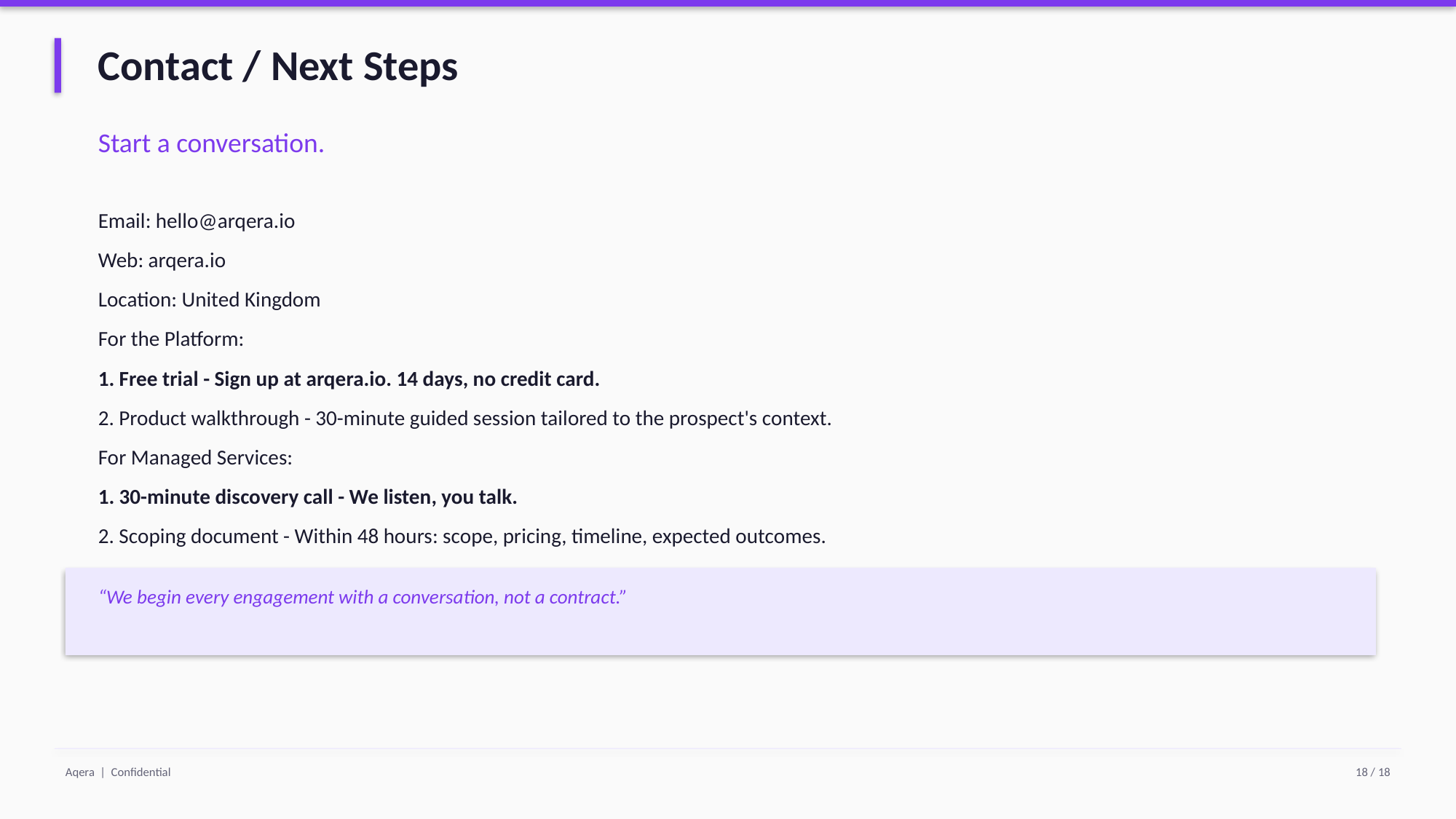

Contact / Next Steps

Start a conversation.
Email: hello@arqera.io
Web: arqera.io
Location: United Kingdom
For the Platform:
1. Free trial - Sign up at arqera.io. 14 days, no credit card.
2. Product walkthrough - 30-minute guided session tailored to the prospect's context.
For Managed Services:
1. 30-minute discovery call - We listen, you talk.
2. Scoping document - Within 48 hours: scope, pricing, timeline, expected outcomes.
3. Pod kickoff - Delivery begins within 1--2 weeks.
---

“We begin every engagement with a conversation, not a contract.”

Aqera  |  Confidential
18 / 18